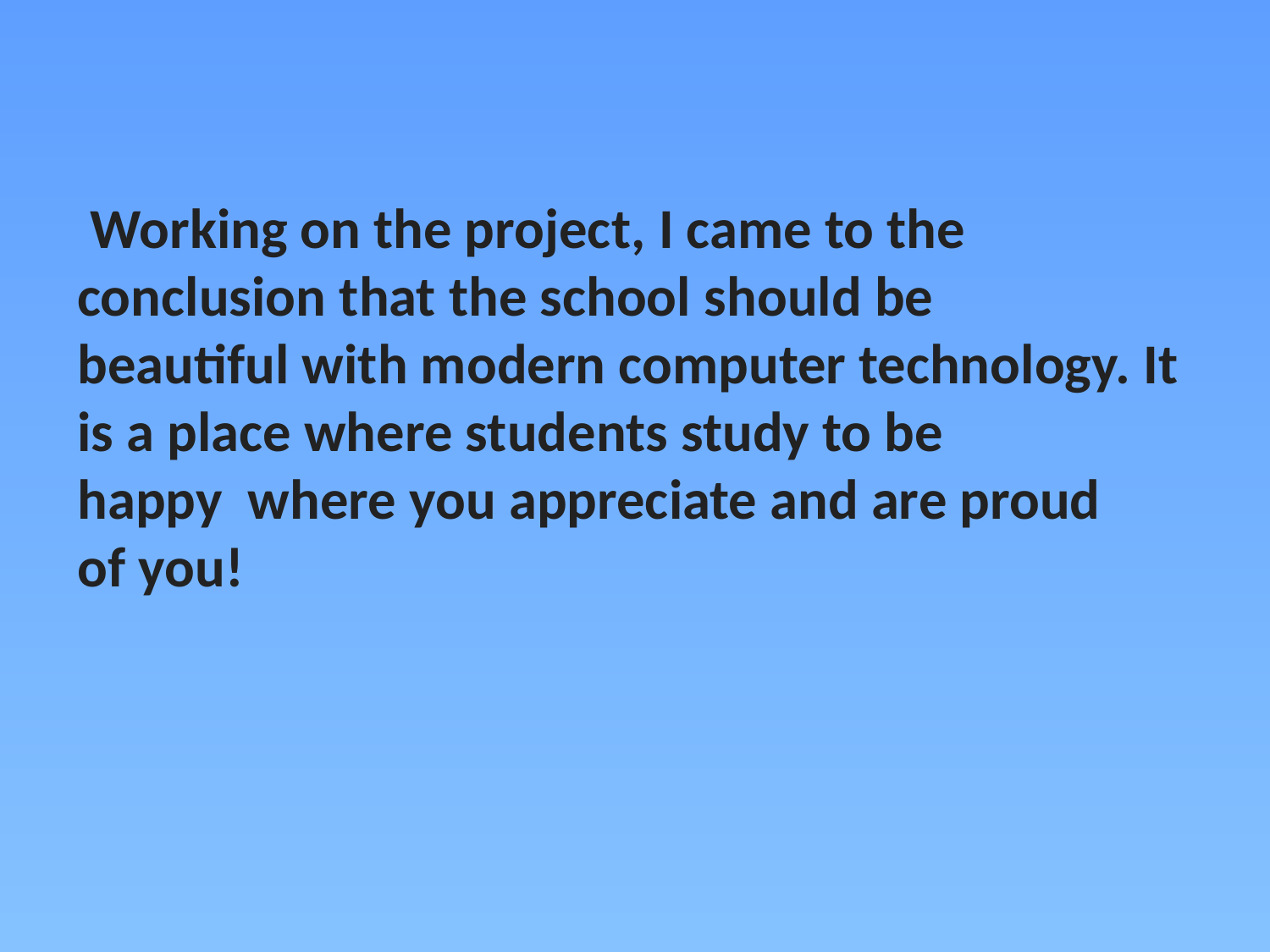

Working on the project, I came to the conclusion that the school should be beautiful with modern computer technology. It is a place where students study to be happy  where you appreciate and are proud of you!